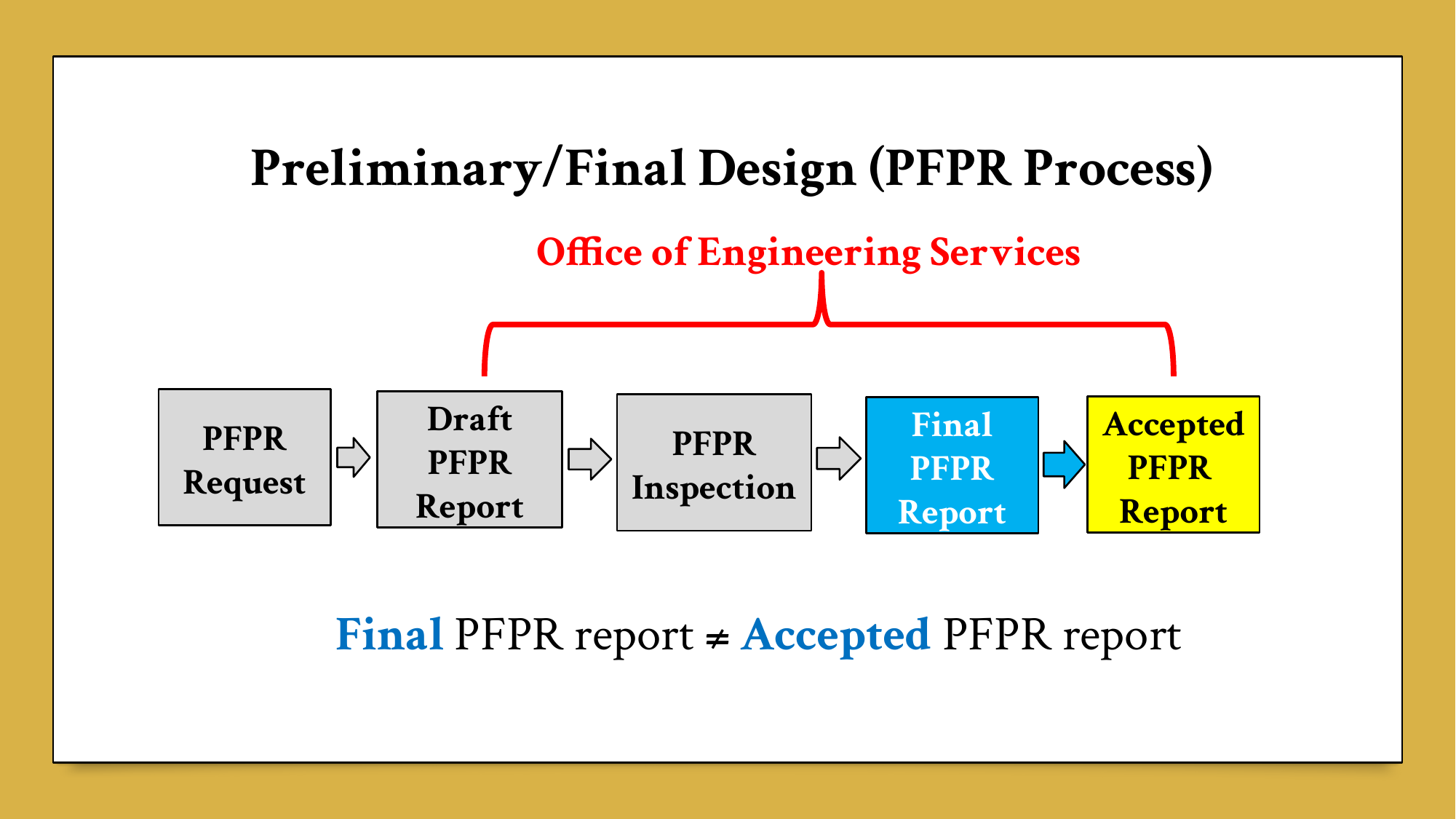

Preliminary/Final Design (PFPR Process)
Office of Engineering Services
PFPR Request
Draft PFPR Report
PFPR Inspection
Accepted PFPR  Report
Final PFPR Report

Final PFPR report ≠ Accepted PFPR report